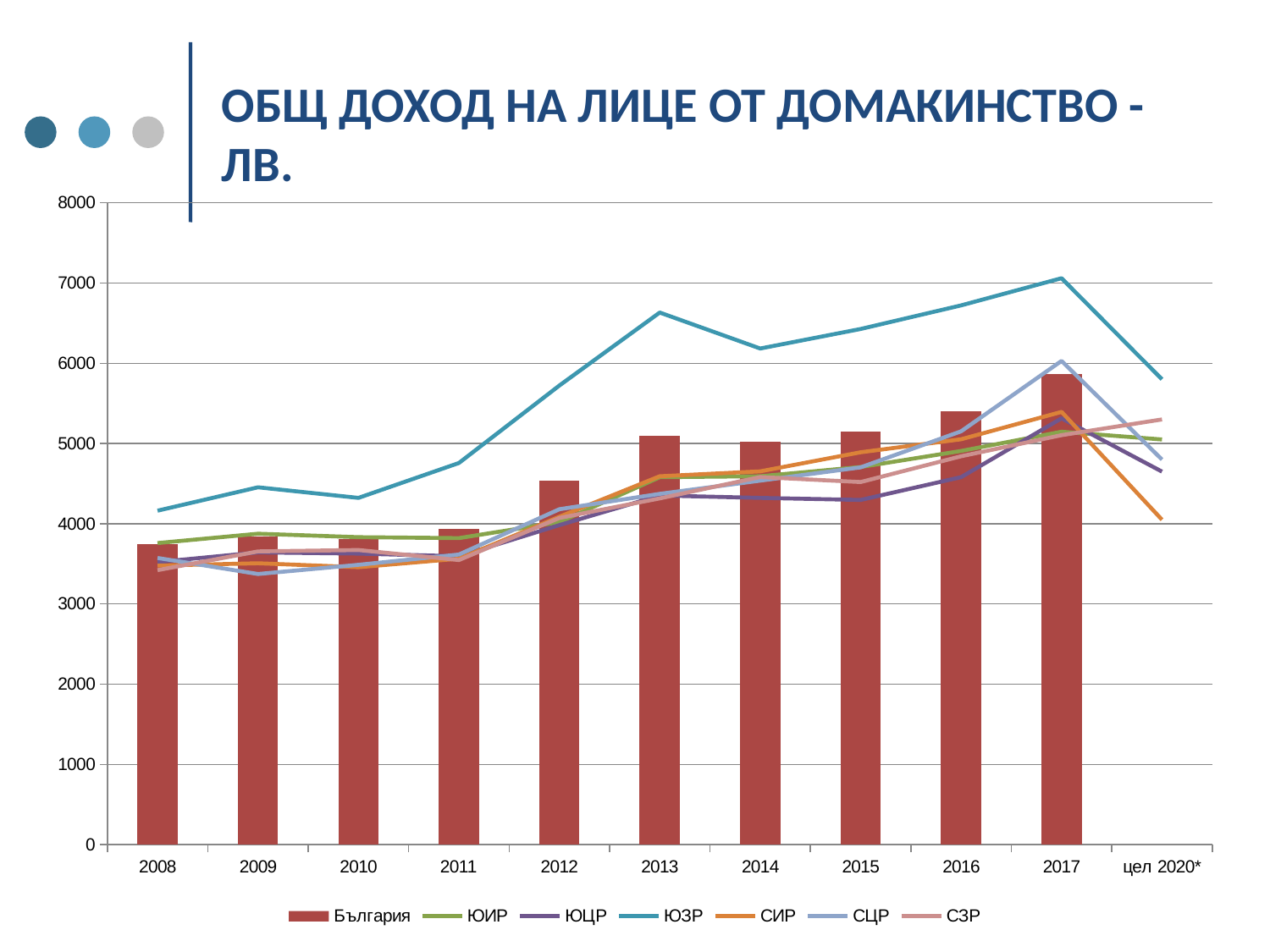

# ОБЩ ДОХОД НА ЛИЦЕ ОТ ДОМАКИНСТВО - ЛВ.

### Chart

| Category | България | ЕС 28 | ЮИР | ЮЦР | ЮЗР | СИР | СЦР | СЗР |
|---|---|---|---|---|---|---|---|---|
| 2008 | 3748.0 | None | 3759.0 | 3522.0 | 4163.0 | 3478.0 | 3573.0 | 3421.0 |
| 2009 | 3838.0 | None | 3876.0 | 3643.0 | 4454.0 | 3507.0 | 3373.0 | 3655.0 |
| 2010 | 3812.0 | None | 3833.0 | 3628.0 | 4322.0 | 3458.0 | 3488.0 | 3673.0 |
| 2011 | 3937.0 | None | 3821.0 | 3594.0 | 4757.0 | 3564.0 | 3617.0 | 3547.0 |
| 2012 | 4541.0 | None | 4020.0 | 3983.0 | 5722.0 | 4087.0 | 4181.0 | 4072.0 |
| 2013 | 5094.0 | None | 4580.0 | 4352.0 | 6632.0 | 4592.0 | 4373.0 | 4316.0 |
| 2014 | 5018.0 | None | 4592.0 | 4322.0 | 6184.0 | 4653.0 | 4537.0 | 4582.0 |
| 2015 | 5147.0 | None | 4707.0 | 4297.0 | 6427.0 | 4891.0 | 4703.0 | 4520.0 |
| 2016 | 5404.0 | None | 4907.0 | 4581.0 | 6721.0 | 5053.0 | 5152.0 | 4841.0 |
| 2017 | 5861.0 | None | 5147.0 | 5314.0 | 7060.0 | 5394.0 | 6029.0 | 5104.0 |
| цел 2020* | None | None | 5050.0 | 4650.0 | 5800.0 | 4050.0 | 4800.0 | 5300.0 |